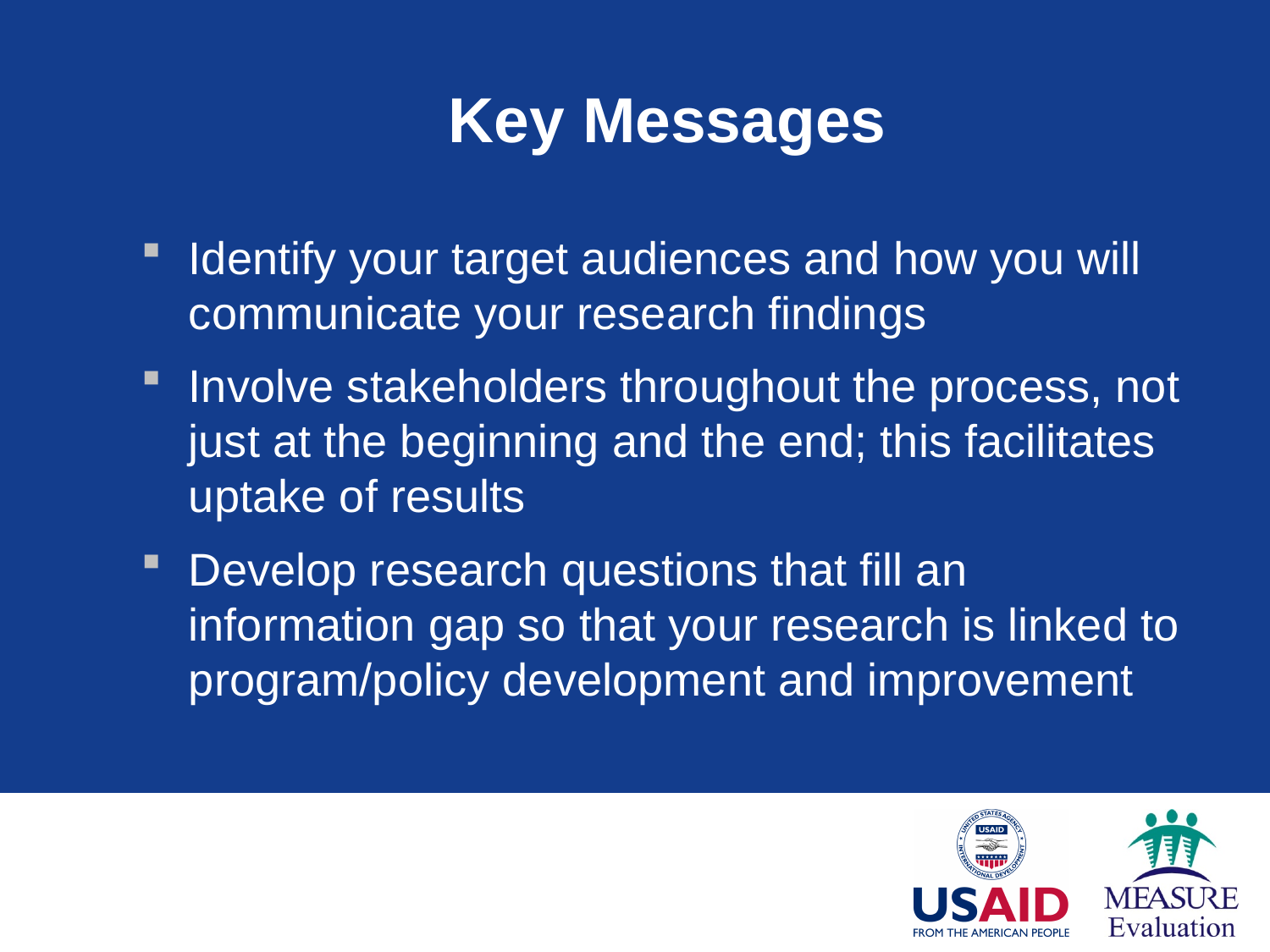

# Key Messages
Identify your target audiences and how you will communicate your research findings
Involve stakeholders throughout the process, not just at the beginning and the end; this facilitates uptake of results
Develop research questions that fill an information gap so that your research is linked to program/policy development and improvement